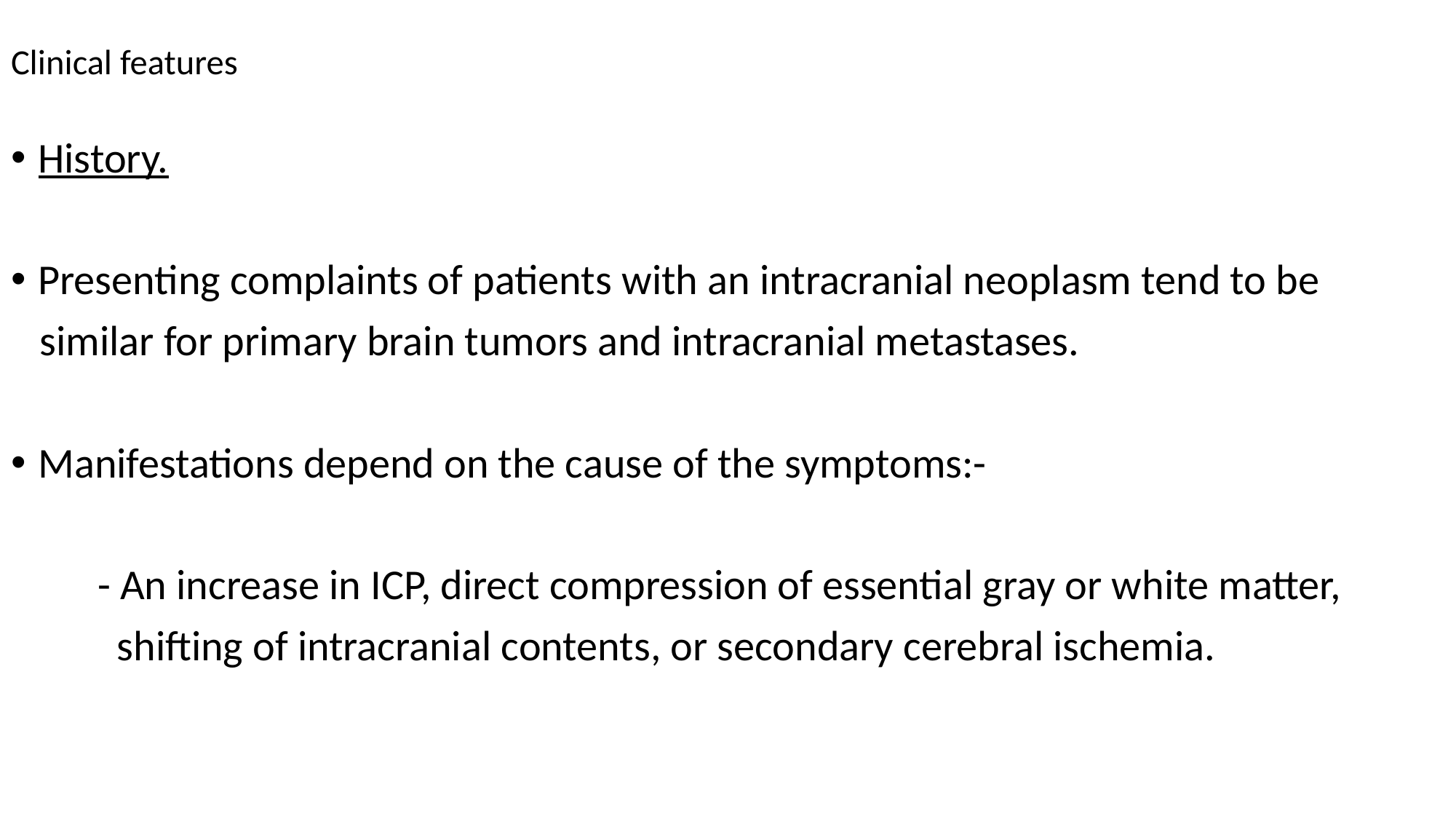

# Clinical features
History.

Presenting complaints of patients with an intracranial neoplasm tend to be
   similar for primary brain tumors and intracranial metastases.

Manifestations depend on the cause of the symptoms:-

         - An increase in ICP, direct compression of essential gray or white matter,
           shifting of intracranial contents, or secondary cerebral ischemia.